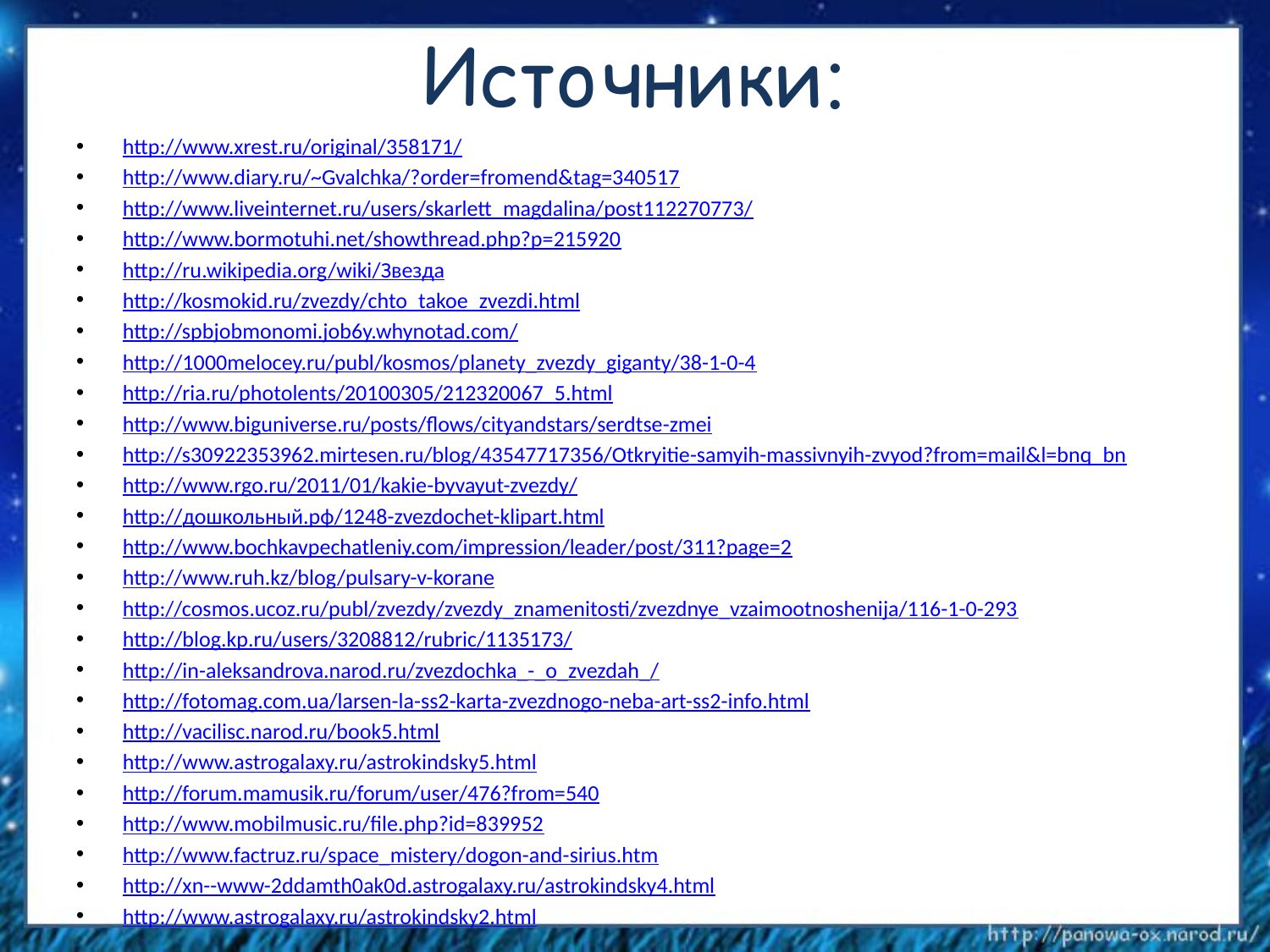

# Источники:
http://www.xrest.ru/original/358171/
http://www.diary.ru/~Gvalchka/?order=fromend&tag=340517
http://www.liveinternet.ru/users/skarlett_magdalina/post112270773/
http://www.bormotuhi.net/showthread.php?p=215920
http://ru.wikipedia.org/wiki/Звезда
http://kosmokid.ru/zvezdy/chto_takoe_zvezdi.html
http://spbjobmonomi.job6y.whynotad.com/
http://1000melocey.ru/publ/kosmos/planety_zvezdy_giganty/38-1-0-4
http://ria.ru/photolents/20100305/212320067_5.html
http://www.biguniverse.ru/posts/flows/cityandstars/serdtse-zmei
http://s30922353962.mirtesen.ru/blog/43547717356/Otkryitie-samyih-massivnyih-zvyod?from=mail&l=bnq_bn
http://www.rgo.ru/2011/01/kakie-byvayut-zvezdy/
http://дошкольный.рф/1248-zvezdochet-klipart.html
http://www.bochkavpechatleniy.com/impression/leader/post/311?page=2
http://www.ruh.kz/blog/pulsary-v-korane
http://cosmos.ucoz.ru/publ/zvezdy/zvezdy_znamenitosti/zvezdnye_vzaimootnoshenija/116-1-0-293
http://blog.kp.ru/users/3208812/rubric/1135173/
http://in-aleksandrova.narod.ru/zvezdochka_-_o_zvezdah_/
http://fotomag.com.ua/larsen-la-ss2-karta-zvezdnogo-neba-art-ss2-info.html
http://vacilisc.narod.ru/book5.html
http://www.astrogalaxy.ru/astrokindsky5.html
http://forum.mamusik.ru/forum/user/476?from=540
http://www.mobilmusic.ru/file.php?id=839952
http://www.factruz.ru/space_mistery/dogon-and-sirius.htm
http://xn--www-2ddamth0ak0d.astrogalaxy.ru/astrokindsky4.html
http://www.astrogalaxy.ru/astrokindsky2.html